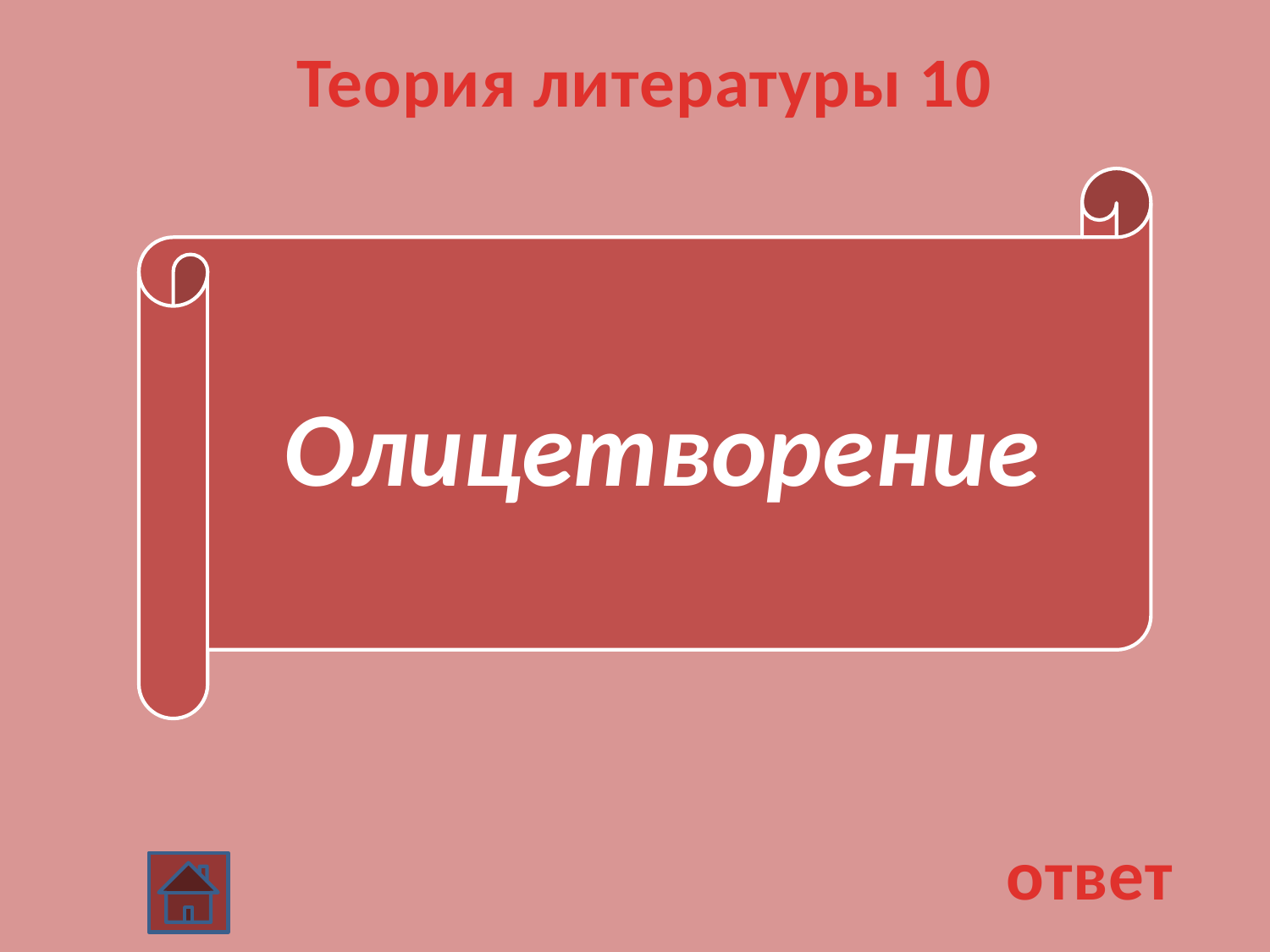

Теория литературы 10
#
Олицетворение
 Разновидность метафоры, троп, состоящий в перенесении свойств живого существа на неодушевленные предметы
ответ